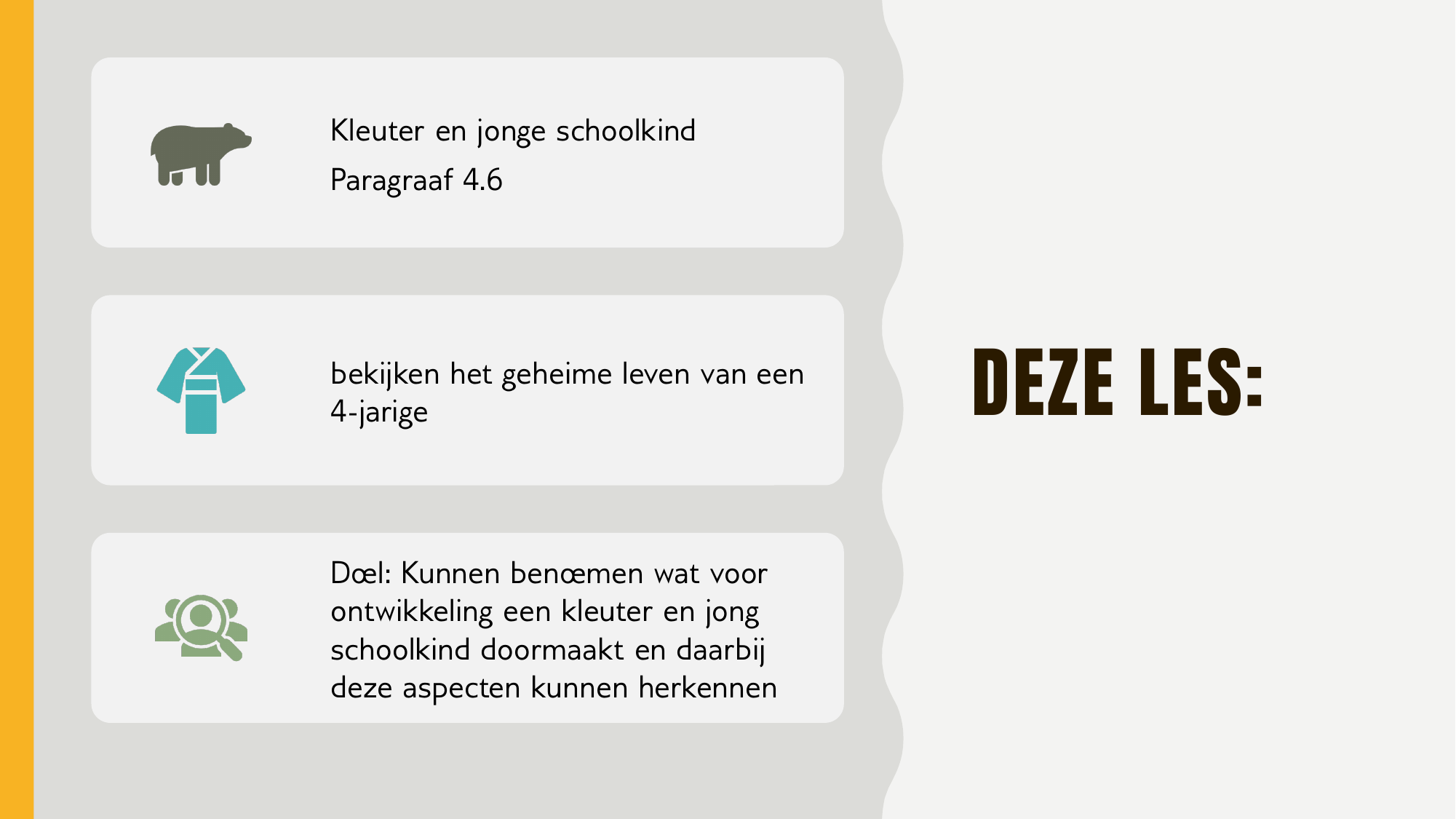

Kleuter en jonge schoolkind
Paragraaf 4.6
bekijken het geheime leven van een 4-jarige
Doel: Kunnen benoemen wat voor ontwikkeling een kleuter en jong schoolkind doormaakt en daarbij deze aspecten kunnen herkennen
# Deze les: